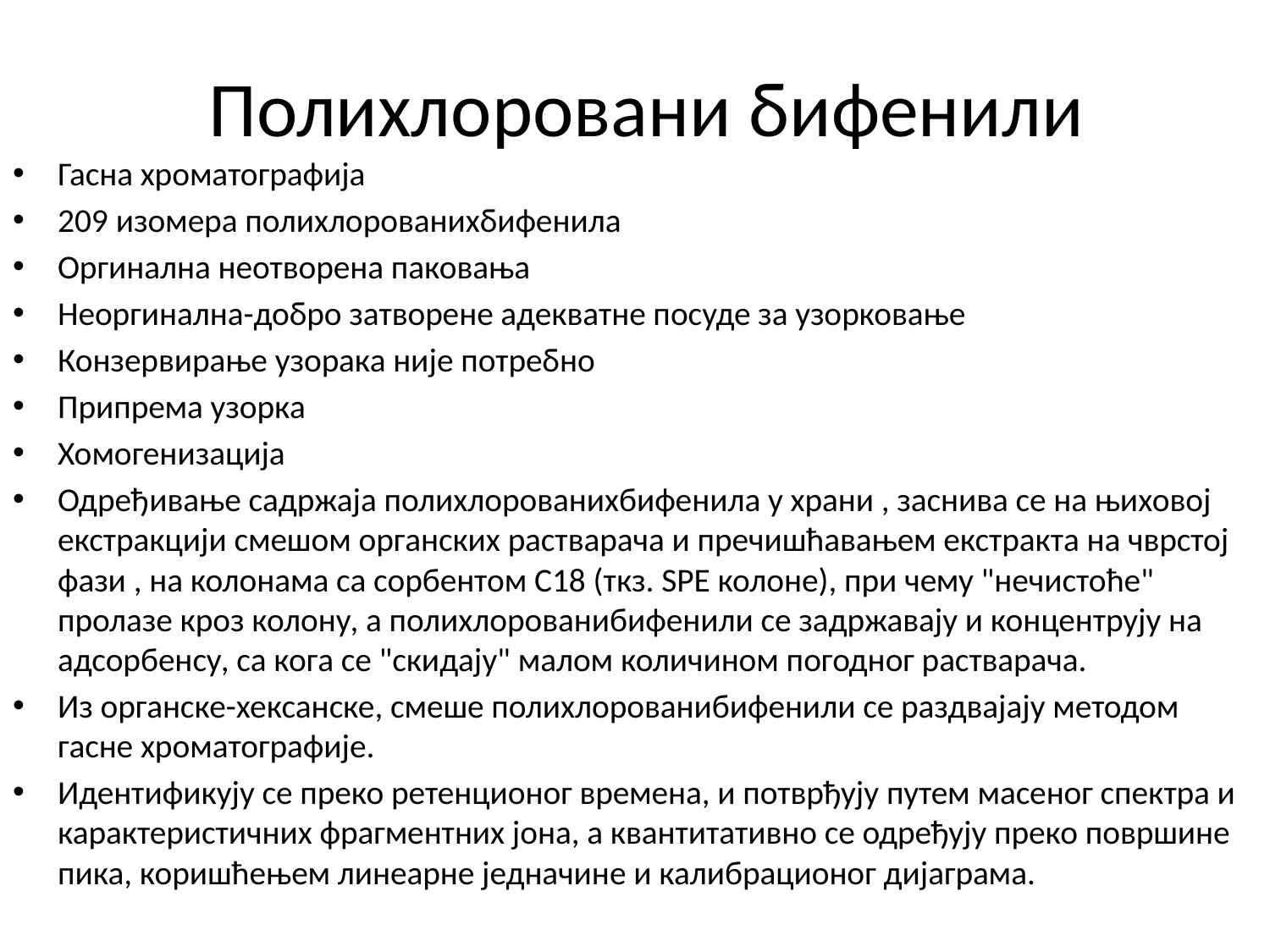

# Полихлоровани бифенили
Гасна хроматографија
209 изомера полихлорованихбифенила
Оргинална неотворена паковања
Неоргинална-добро затворене адекватне посуде за узорковање
Конзервирање узорака није потребно
Припрема узорка
Хомогенизација
Одређивање садржаја полихлорованихбифенила у храни , заснива се на њиховој екстракцији смешом органских растварача и пречишћавањем екстракта на чврстој фази , на колонама са сорбентом С18 (ткз. SPE колоне), при чему "нечистоће" пролазе кроз колону, а полихлорованибифенили се задржавају и концентрују на адсорбенсу, са кога се "скидају" малом количином погодног растварача.
Из органске-хексанске, смеше полихлорованибифенили се раздвајају методом гасне хроматографије.
Идентификују се преко ретенционог времена, и потврђују путем масеног спектра и карактеристичних фрагментних јона, а квантитативно се одређују преко површине пика, коришћењем линеарне једначине и калибрационог дијаграма.